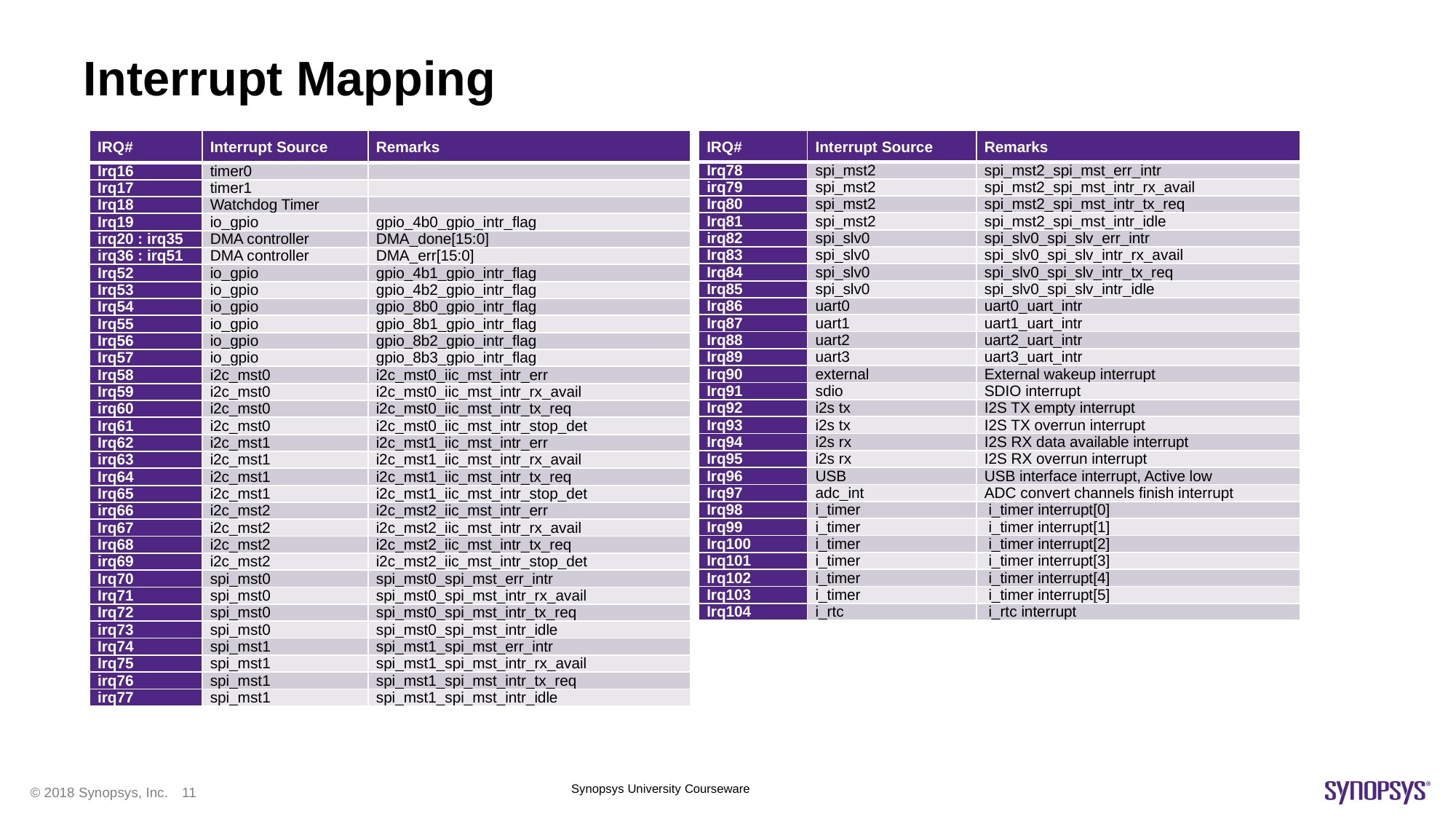

# Interrupt Mapping
| IRQ# | Interrupt Source | Remarks |
| --- | --- | --- |
| Irq16 | timer0 |  |
| Irq17 | timer1 |  |
| Irq18 | Watchdog Timer |  |
| Irq19 | io\_gpio | gpio\_4b0\_gpio\_intr\_flag |
| irq20 : irq35 | DMA controller | DMA\_done[15:0] |
| irq36 : irq51 | DMA controller | DMA\_err[15:0] |
| Irq52 | io\_gpio | gpio\_4b1\_gpio\_intr\_flag |
| Irq53 | io\_gpio | gpio\_4b2\_gpio\_intr\_flag |
| Irq54 | io\_gpio | gpio\_8b0\_gpio\_intr\_flag |
| Irq55 | io\_gpio | gpio\_8b1\_gpio\_intr\_flag |
| Irq56 | io\_gpio | gpio\_8b2\_gpio\_intr\_flag |
| Irq57 | io\_gpio | gpio\_8b3\_gpio\_intr\_flag |
| Irq58 | i2c\_mst0 | i2c\_mst0\_iic\_mst\_intr\_err |
| Irq59 | i2c\_mst0 | i2c\_mst0\_iic\_mst\_intr\_rx\_avail |
| irq60 | i2c\_mst0 | i2c\_mst0\_iic\_mst\_intr\_tx\_req |
| Irq61 | i2c\_mst0 | i2c\_mst0\_iic\_mst\_intr\_stop\_det |
| Irq62 | i2c\_mst1 | i2c\_mst1\_iic\_mst\_intr\_err |
| irq63 | i2c\_mst1 | i2c\_mst1\_iic\_mst\_intr\_rx\_avail |
| Irq64 | i2c\_mst1 | i2c\_mst1\_iic\_mst\_intr\_tx\_req |
| Irq65 | i2c\_mst1 | i2c\_mst1\_iic\_mst\_intr\_stop\_det |
| irq66 | i2c\_mst2 | i2c\_mst2\_iic\_mst\_intr\_err |
| Irq67 | i2c\_mst2 | i2c\_mst2\_iic\_mst\_intr\_rx\_avail |
| Irq68 | i2c\_mst2 | i2c\_mst2\_iic\_mst\_intr\_tx\_req |
| irq69 | i2c\_mst2 | i2c\_mst2\_iic\_mst\_intr\_stop\_det |
| Irq70 | spi\_mst0 | spi\_mst0\_spi\_mst\_err\_intr |
| Irq71 | spi\_mst0 | spi\_mst0\_spi\_mst\_intr\_rx\_avail |
| Irq72 | spi\_mst0 | spi\_mst0\_spi\_mst\_intr\_tx\_req |
| irq73 | spi\_mst0 | spi\_mst0\_spi\_mst\_intr\_idle |
| Irq74 | spi\_mst1 | spi\_mst1\_spi\_mst\_err\_intr |
| Irq75 | spi\_mst1 | spi\_mst1\_spi\_mst\_intr\_rx\_avail |
| irq76 | spi\_mst1 | spi\_mst1\_spi\_mst\_intr\_tx\_req |
| irq77 | spi\_mst1 | spi\_mst1\_spi\_mst\_intr\_idle |
| IRQ# | Interrupt Source | Remarks |
| --- | --- | --- |
| Irq78 | spi\_mst2 | spi\_mst2\_spi\_mst\_err\_intr |
| irq79 | spi\_mst2 | spi\_mst2\_spi\_mst\_intr\_rx\_avail |
| Irq80 | spi\_mst2 | spi\_mst2\_spi\_mst\_intr\_tx\_req |
| Irq81 | spi\_mst2 | spi\_mst2\_spi\_mst\_intr\_idle |
| irq82 | spi\_slv0 | spi\_slv0\_spi\_slv\_err\_intr |
| Irq83 | spi\_slv0 | spi\_slv0\_spi\_slv\_intr\_rx\_avail |
| Irq84 | spi\_slv0 | spi\_slv0\_spi\_slv\_intr\_tx\_req |
| Irq85 | spi\_slv0 | spi\_slv0\_spi\_slv\_intr\_idle |
| Irq86 | uart0 | uart0\_uart\_intr |
| Irq87 | uart1 | uart1\_uart\_intr |
| Irq88 | uart2 | uart2\_uart\_intr |
| Irq89 | uart3 | uart3\_uart\_intr |
| Irq90 | external | External wakeup interrupt |
| Irq91 | sdio | SDIO interrupt |
| Irq92 | i2s tx | I2S TX empty interrupt |
| Irq93 | i2s tx | I2S TX overrun interrupt |
| Irq94 | i2s rx | I2S RX data available interrupt |
| Irq95 | i2s rx | I2S RX overrun interrupt |
| Irq96 | USB | USB interface interrupt, Active low |
| Irq97 | adc\_int | ADC convert channels finish interrupt |
| Irq98 | i\_timer | i\_timer interrupt[0] |
| Irq99 | i\_timer | i\_timer interrupt[1] |
| Irq100 | i\_timer | i\_timer interrupt[2] |
| Irq101 | i\_timer | i\_timer interrupt[3] |
| Irq102 | i\_timer | i\_timer interrupt[4] |
| Irq103 | i\_timer | i\_timer interrupt[5] |
| Irq104 | i\_rtc | i\_rtc interrupt |